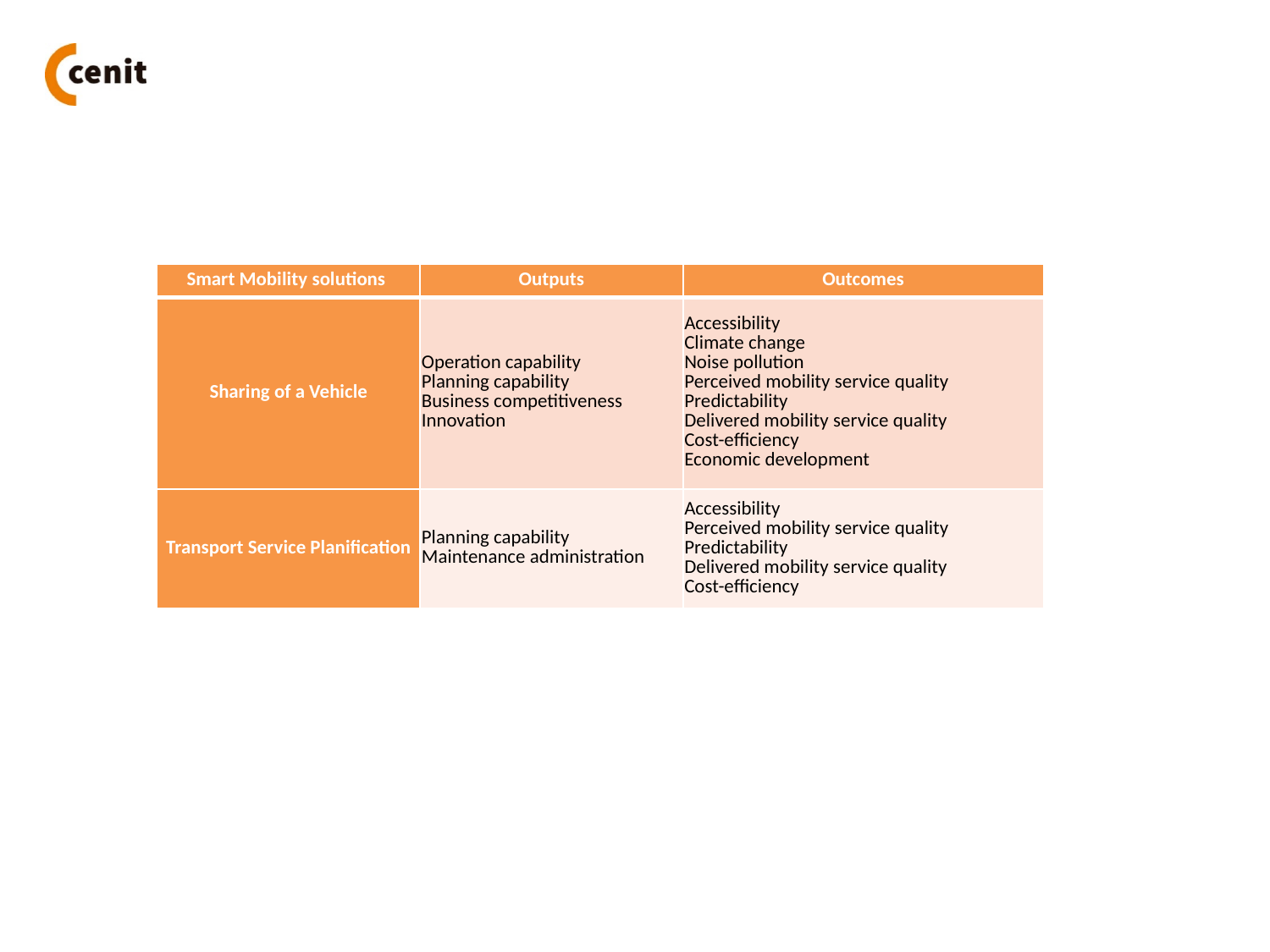

| Smart Mobility solutions | Outputs | Outcomes |
| --- | --- | --- |
| Sharing of a Vehicle | Operation capability Planning capability Business competitiveness Innovation | Accessibility Climate change Noise pollution Perceived mobility service quality Predictability Delivered mobility service quality Cost-efficiency Economic development |
| Transport Service Planification | Planning capability Maintenance administration | Accessibility Perceived mobility service quality Predictability Delivered mobility service quality Cost-efficiency |